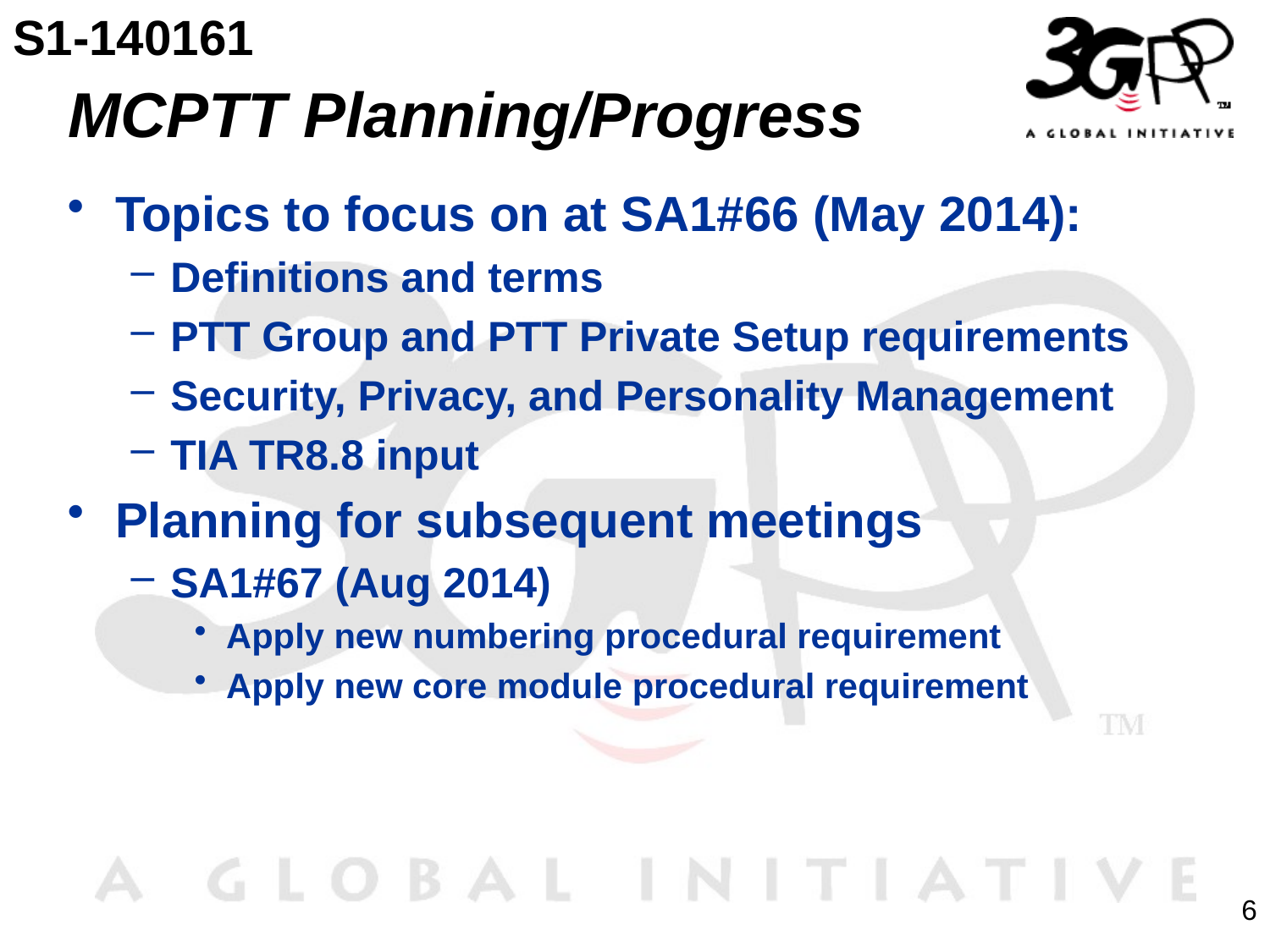

S1-140161
# MCPTT Planning/Progress
Topics to focus on at SA1#66 (May 2014):
Definitions and terms
PTT Group and PTT Private Setup requirements
Security, Privacy, and Personality Management
TIA TR8.8 input
Planning for subsequent meetings
SA1#67 (Aug 2014)
Apply new numbering procedural requirement
Apply new core module procedural requirement
6